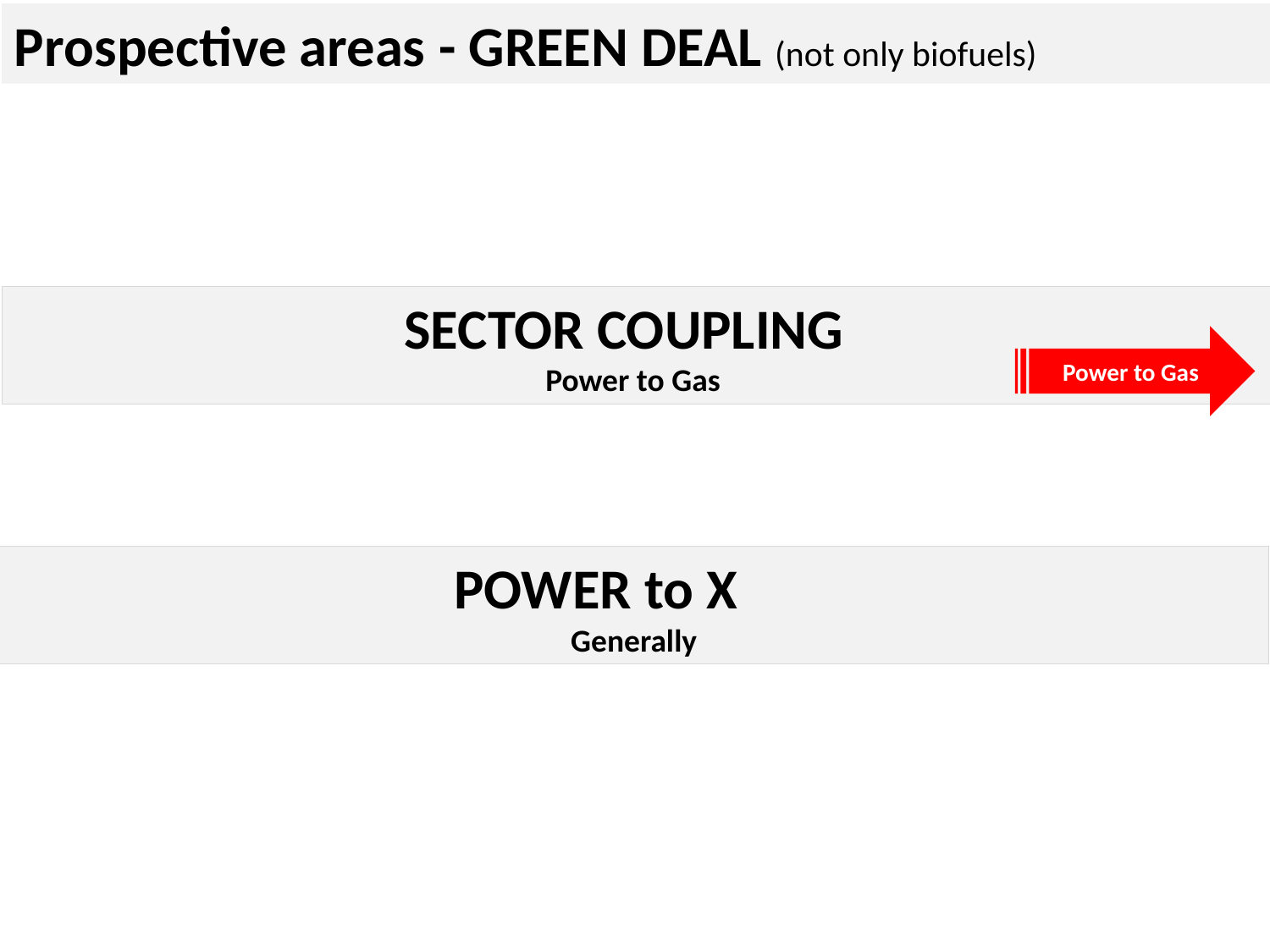

Prospective areas - GREEN DEAL (not only biofuels)
SECTOR COUPLING
Power to Gas
Power to Gas
POWER to X
Generally